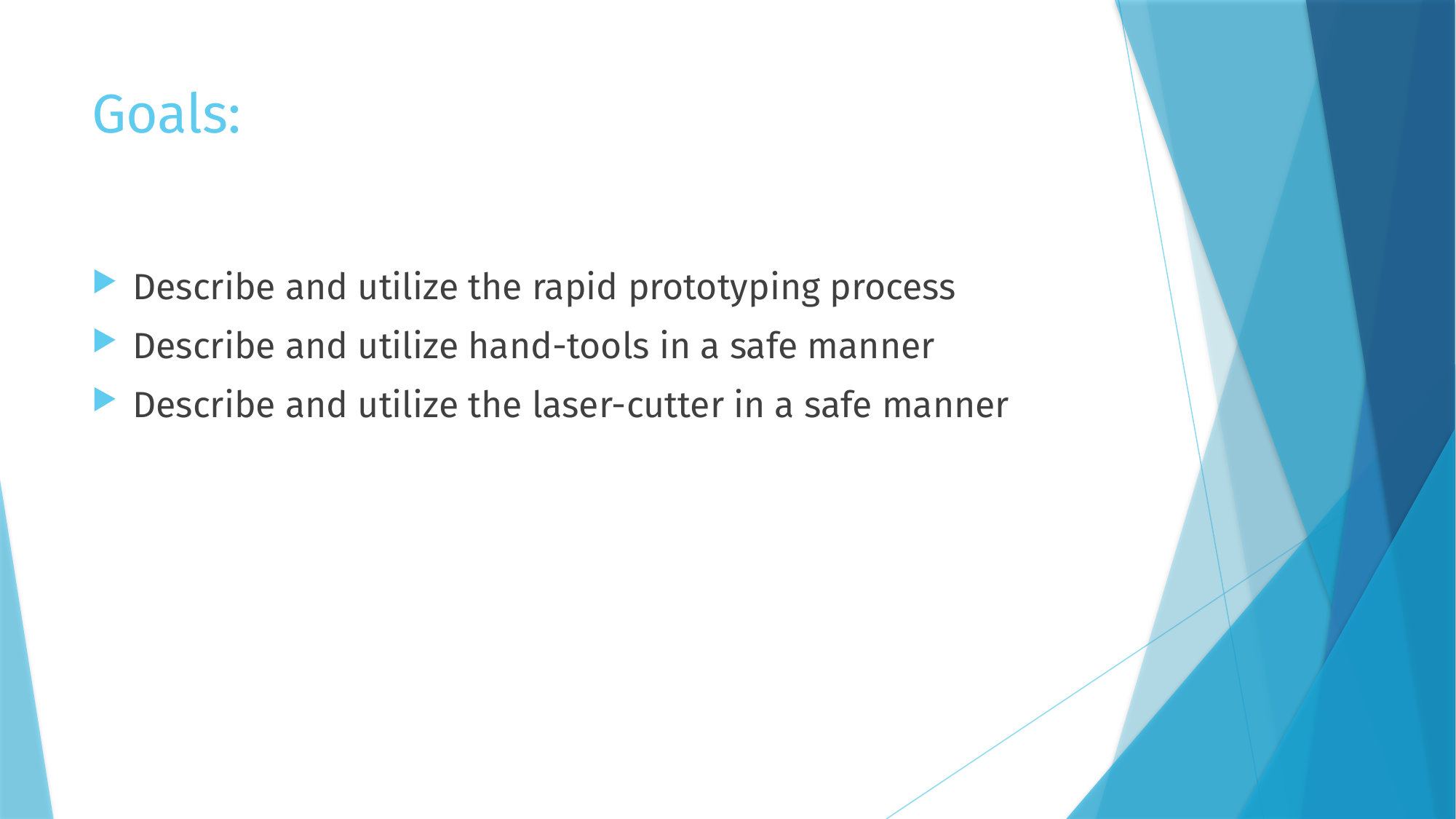

# Goals:
Describe and utilize the rapid prototyping process
Describe and utilize hand-tools in a safe manner
Describe and utilize the laser-cutter in a safe manner